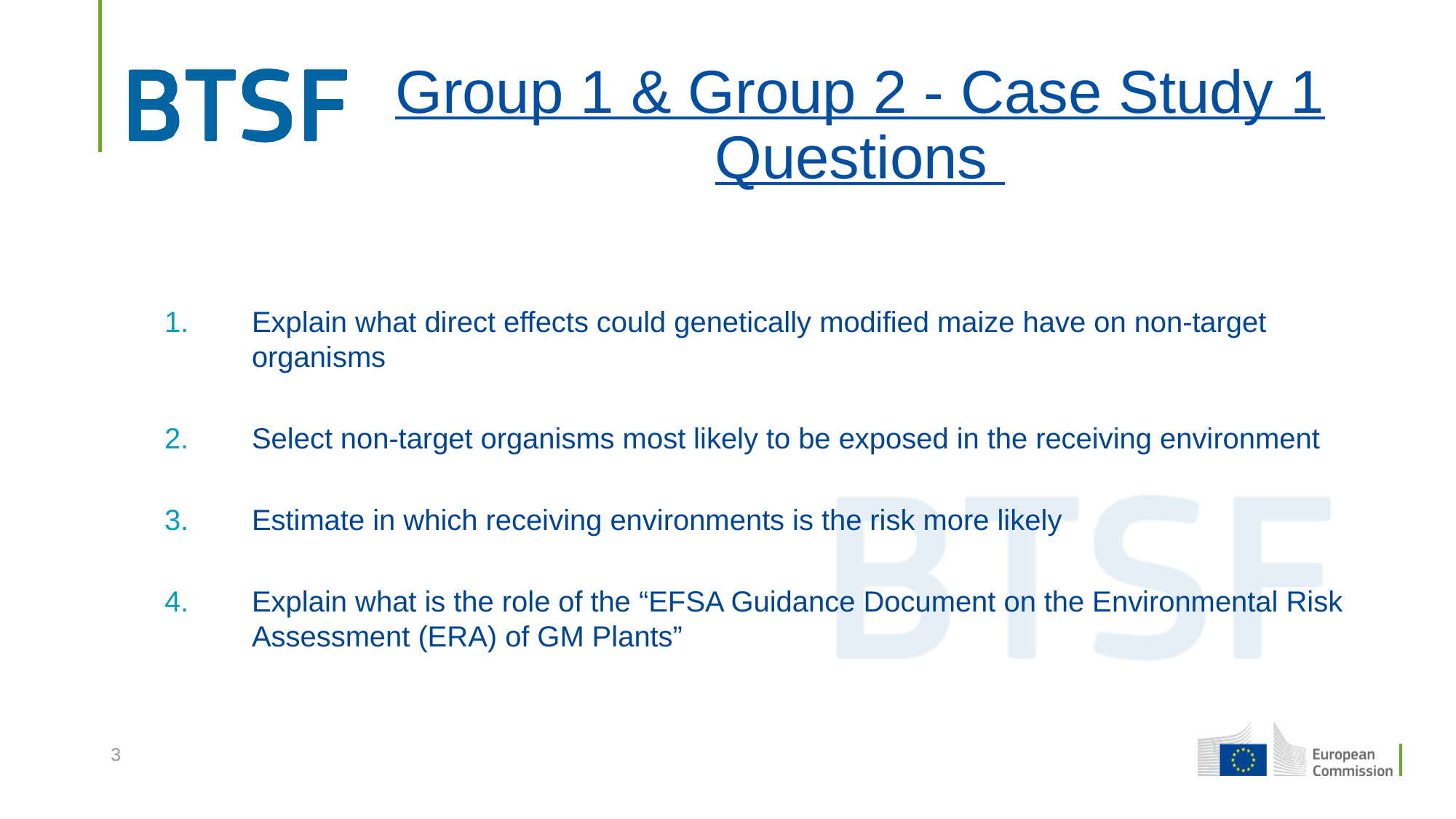

# Group 1 & Group 2 - Case Study 1 Questions
Explain what direct effects could genetically modified maize have on non-target organisms

Select non-target organisms most likely to be exposed in the receiving environment

Estimate in which receiving environments is the risk more likely

Explain what is the role of the “EFSA Guidance Document on the Environmental Risk Assessment (ERA) of GM Plants”

3